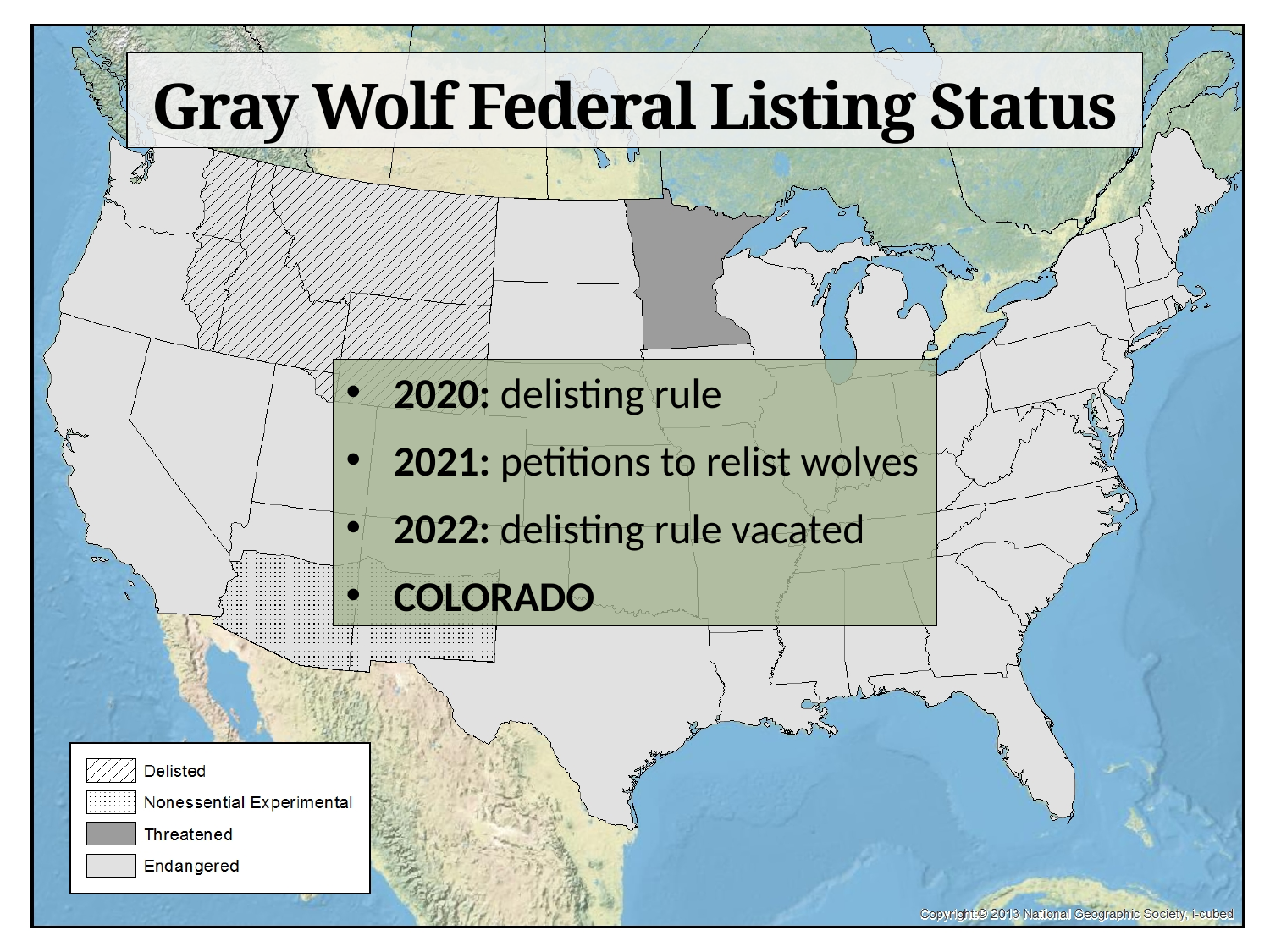

# Gray Wolf Federal Listing Status
2020: delisting rule

2021: petitions to relist wolves

2022: delisting rule vacated

COLORADO